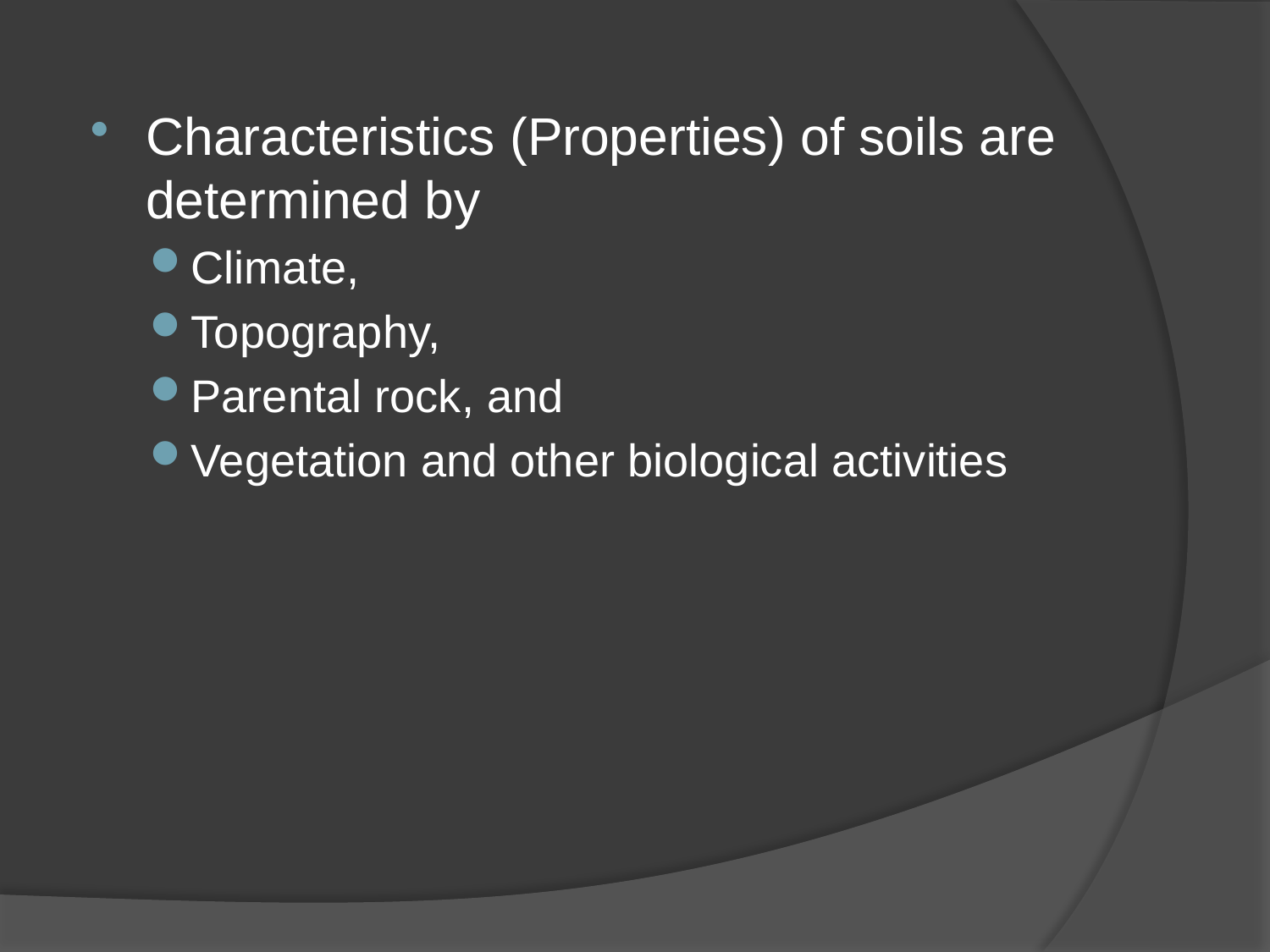

Characteristics (Properties) of soils are determined by
Climate,
Topography,
Parental rock, and
Vegetation and other biological activities